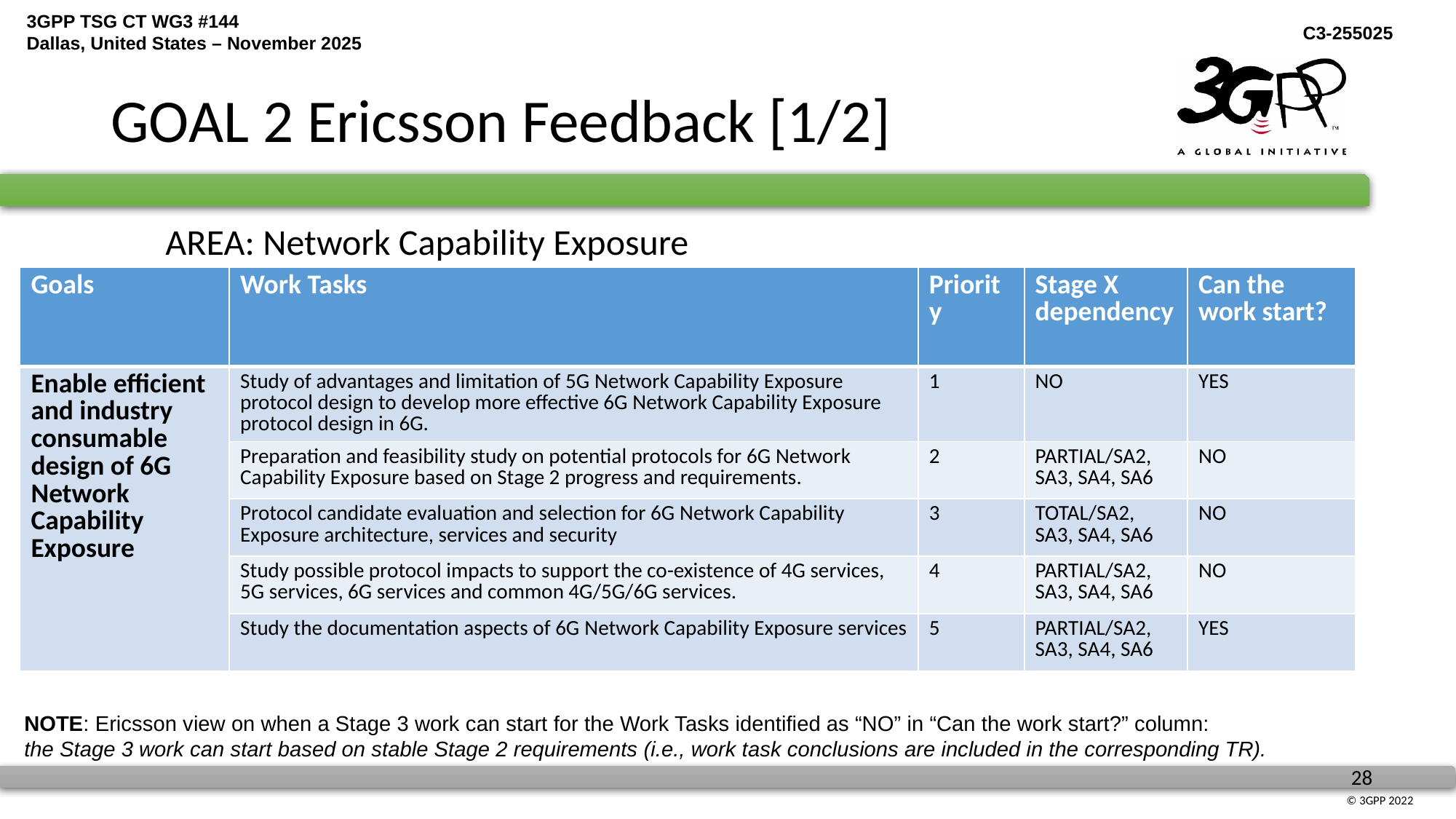

# GOAL 2 Ericsson Feedback [1/2]
AREA: Network Capability Exposure
:

| Goals | Work Tasks | Priority | Stage X dependency | Can the work start? |
| --- | --- | --- | --- | --- |
| Enable efficient and industry consumable design of 6G Network Capability Exposure | Study of advantages and limitation of 5G Network Capability Exposure protocol design to develop more effective 6G Network Capability Exposure protocol design in 6G. | 1 | NO | YES |
|  | Preparation and feasibility study on potential protocols for 6G Network Capability Exposure based on Stage 2 progress and requirements. | 2 | PARTIAL/SA2, SA3, SA4, SA6 | NO |
|  | Protocol candidate evaluation and selection for 6G Network Capability Exposure architecture, services and security | 3 | TOTAL/SA2, SA3, SA4, SA6 | NO |
|  | Study possible protocol impacts to support the co-existence of 4G services, 5G services, 6G services and common 4G/5G/6G services. | 4 | PARTIAL/SA2, SA3, SA4, SA6 | NO |
|  | Study the documentation aspects of 6G Network Capability Exposure services | 5 | PARTIAL/SA2, SA3, SA4, SA6 | YES |
NOTE: Ericsson view on when a Stage 3 work can start for the Work Tasks identified as “NO” in “Can the work start?” column:
the Stage 3 work can start based on stable Stage 2 requirements (i.e., work task conclusions are included in the corresponding TR).